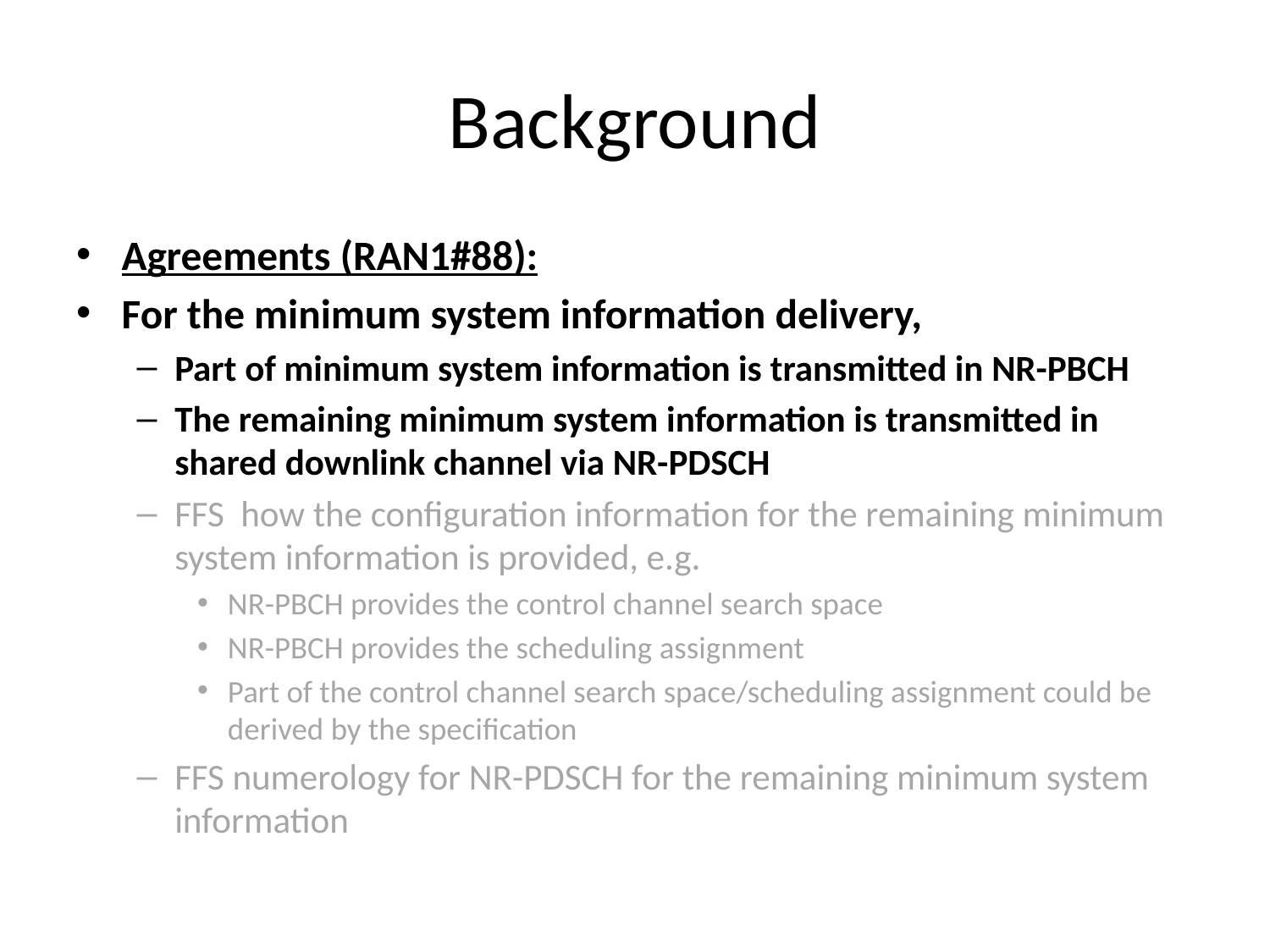

# Background
Agreements (RAN1#88):
For the minimum system information delivery,
Part of minimum system information is transmitted in NR-PBCH
The remaining minimum system information is transmitted in shared downlink channel via NR-PDSCH
FFS  how the configuration information for the remaining minimum system information is provided, e.g.
NR-PBCH provides the control channel search space
NR-PBCH provides the scheduling assignment
Part of the control channel search space/scheduling assignment could be derived by the specification
FFS numerology for NR-PDSCH for the remaining minimum system information